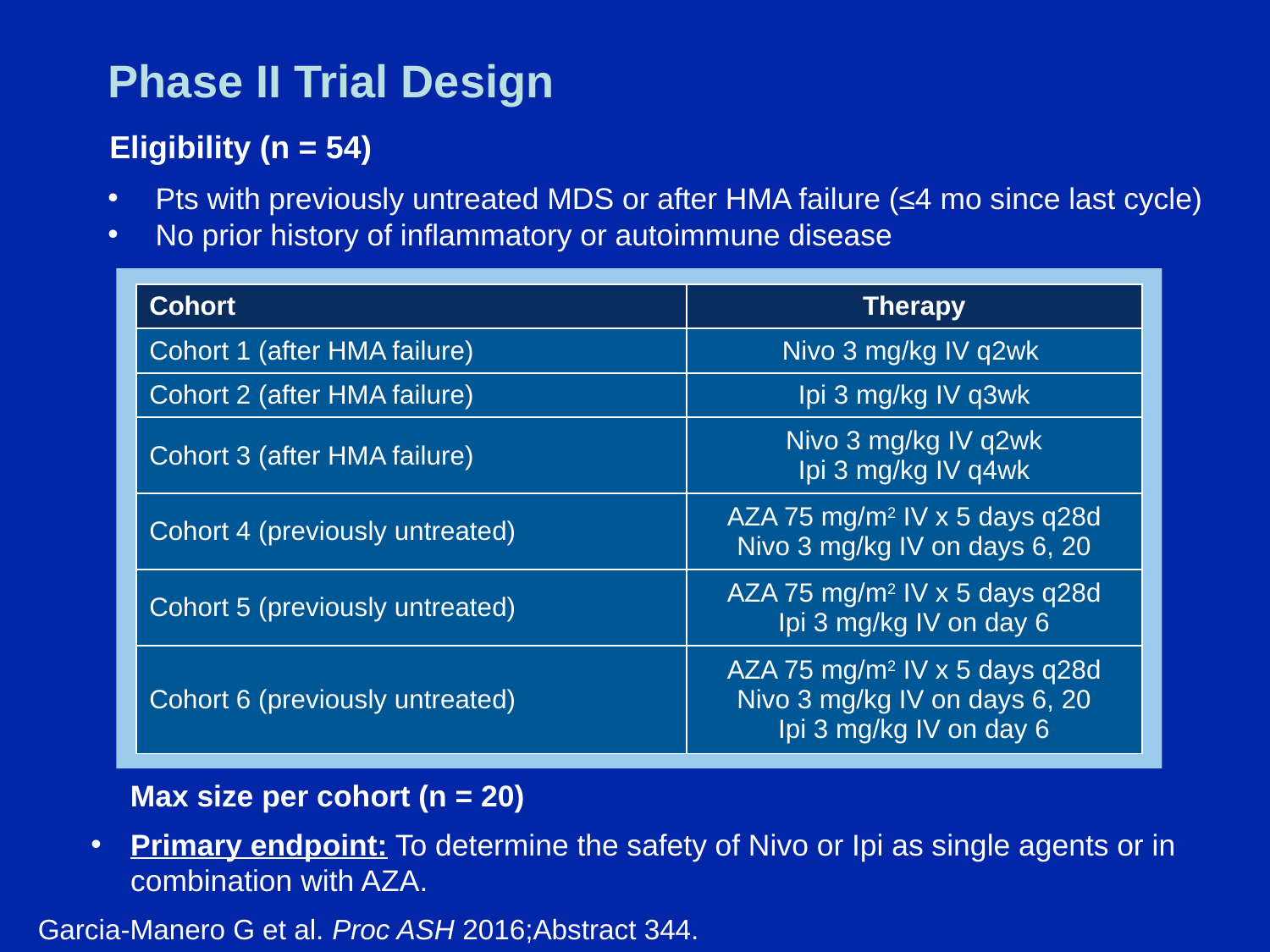

# Phase II Trial Design
Eligibility (n = 54)
Pts with previously untreated MDS or after HMA failure (≤4 mo since last cycle)
No prior history of inflammatory or autoimmune disease

| Cohort | Therapy |
| --- | --- |
| Cohort 1 (after HMA failure) | Nivo 3 mg/kg IV q2wk |
| Cohort 2 (after HMA failure) | Ipi 3 mg/kg IV q3wk |
| Cohort 3 (after HMA failure) | Nivo 3 mg/kg IV q2wk Ipi 3 mg/kg IV q4wk |
| Cohort 4 (previously untreated) | AZA 75 mg/m2 IV x 5 days q28d Nivo 3 mg/kg IV on days 6, 20 |
| Cohort 5 (previously untreated) | AZA 75 mg/m2 IV x 5 days q28d Ipi 3 mg/kg IV on day 6 |
| Cohort 6 (previously untreated) | AZA 75 mg/m2 IV x 5 days q28d Nivo 3 mg/kg IV on days 6, 20 Ipi 3 mg/kg IV on day 6 |
Max size per cohort (n = 20)
Primary endpoint: To determine the safety of Nivo or Ipi as single agents or in combination with AZA.
Garcia-Manero G et al. Proc ASH 2016;Abstract 344.